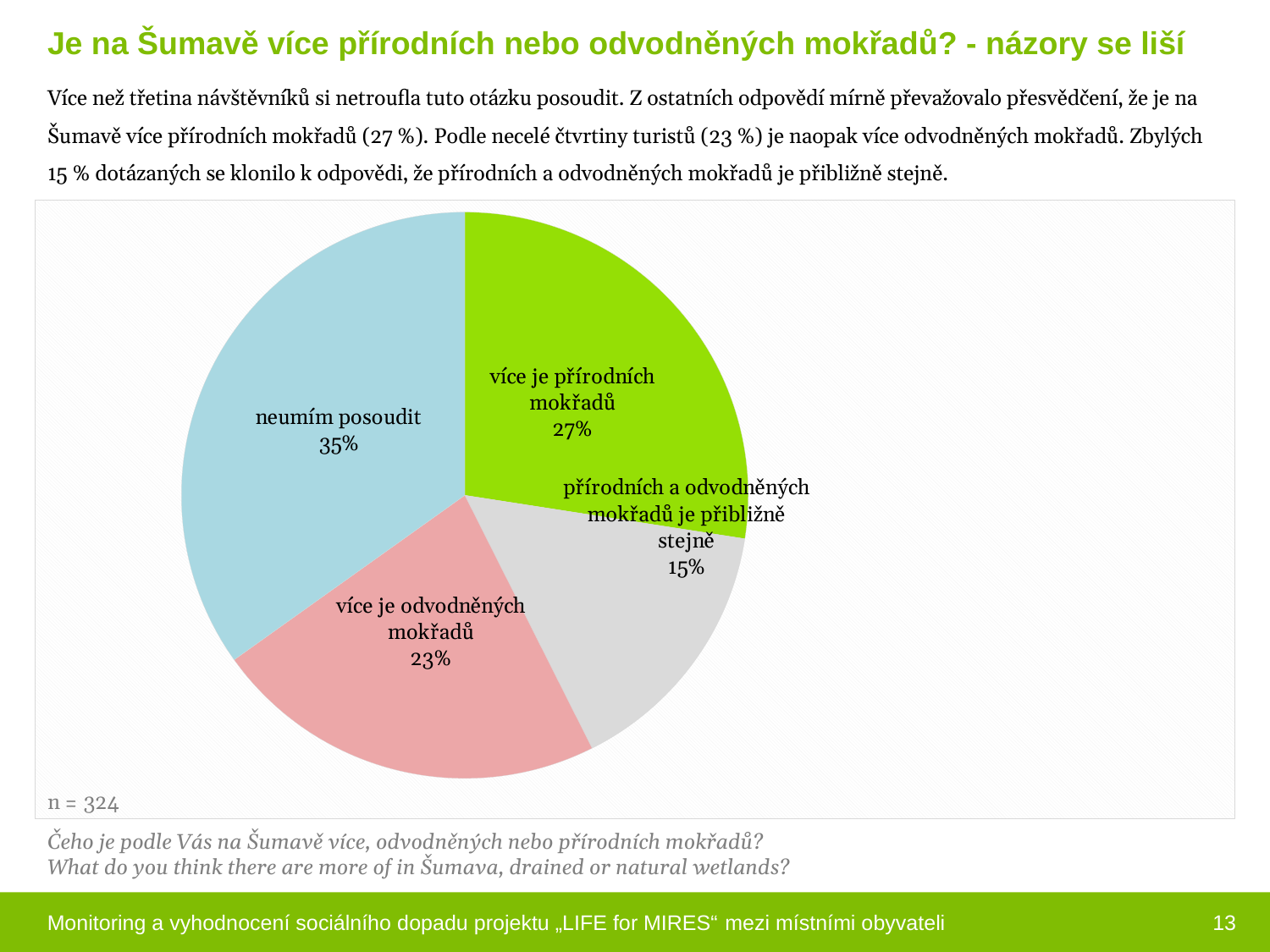

Je na Šumavě více přírodních nebo odvodněných mokřadů? - názory se liší
Více než třetina návštěvníků si netroufla tuto otázku posoudit. Z ostatních odpovědí mírně převažovalo přesvědčení, že je na Šumavě více přírodních mokřadů (27 %). Podle necelé čtvrtiny turistů (23 %) je naopak více odvodněných mokřadů. Zbylých 15 % dotázaných se klonilo k odpovědi, že přírodních a odvodněných mokřadů je přibližně stejně.

### Chart

| Category | Řada 1 |
|---|---|
| více je přírodních mokřadů | 27.4 |
| přírodních a odvodněných mokřadů je přibližně stejně | 15.1 |
| více je odvodněných mokřadů | 22.5 |
| neumím posoudit | 34.8 |
Čeho je podle Vás na Šumavě více, odvodněných nebo přírodních mokřadů?
What do you think there are more of in Šumava, drained or natural wetlands?

Monitoring a vyhodnocení sociálního dopadu projektu „LIFE for MIRES“ mezi místními obyvateli
13